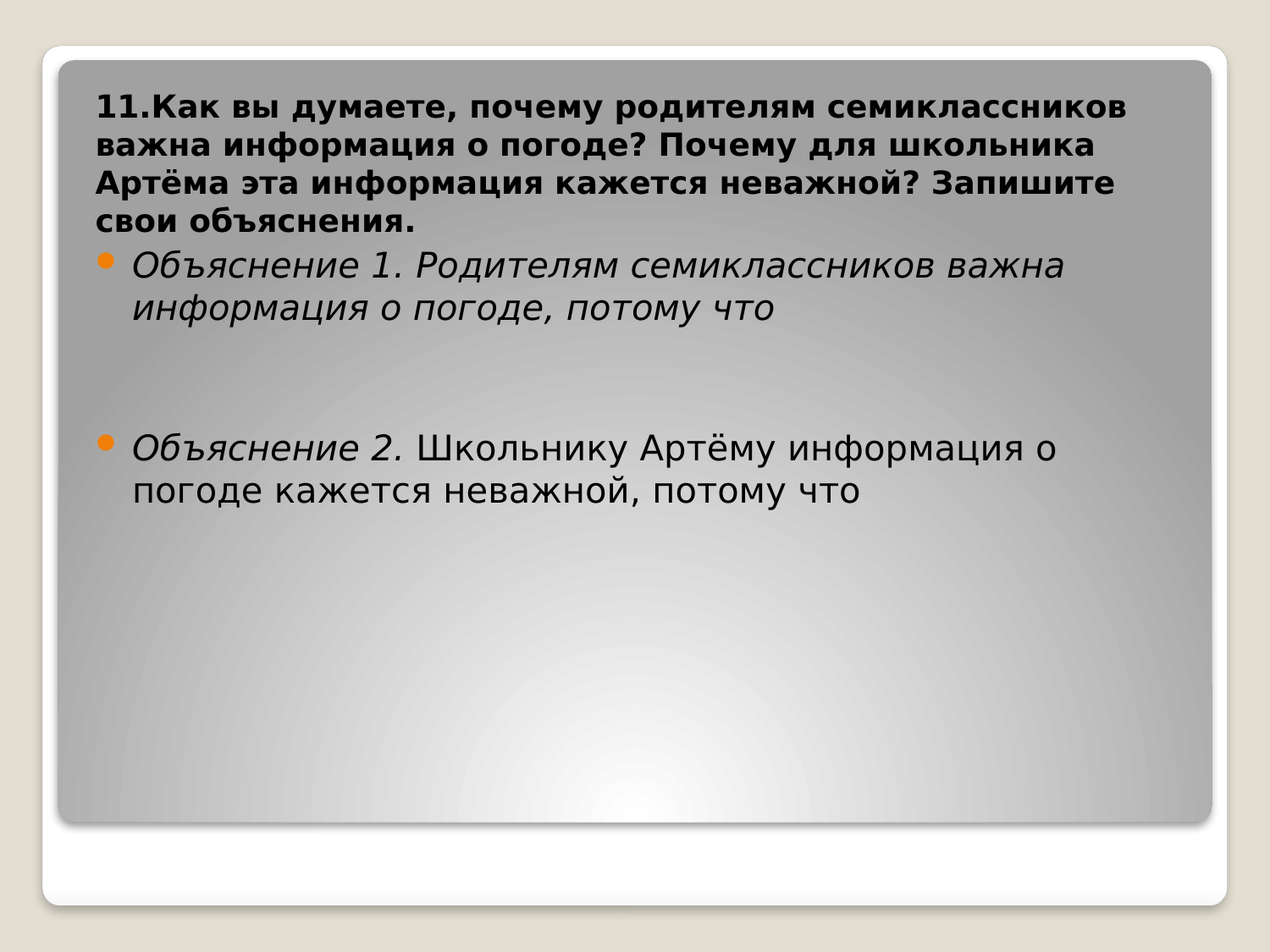

11.Как вы думаете, почему родителям семиклассников важна информация о погоде? Почему для школьника Артёма эта информация кажется неважной? Запишите свои объяснения.
Объяснение 1. Родителям семиклассников важна информация о погоде, потому что

Объяснение 2. Школьнику Артёму информация о погоде кажется неважной, потому что
#